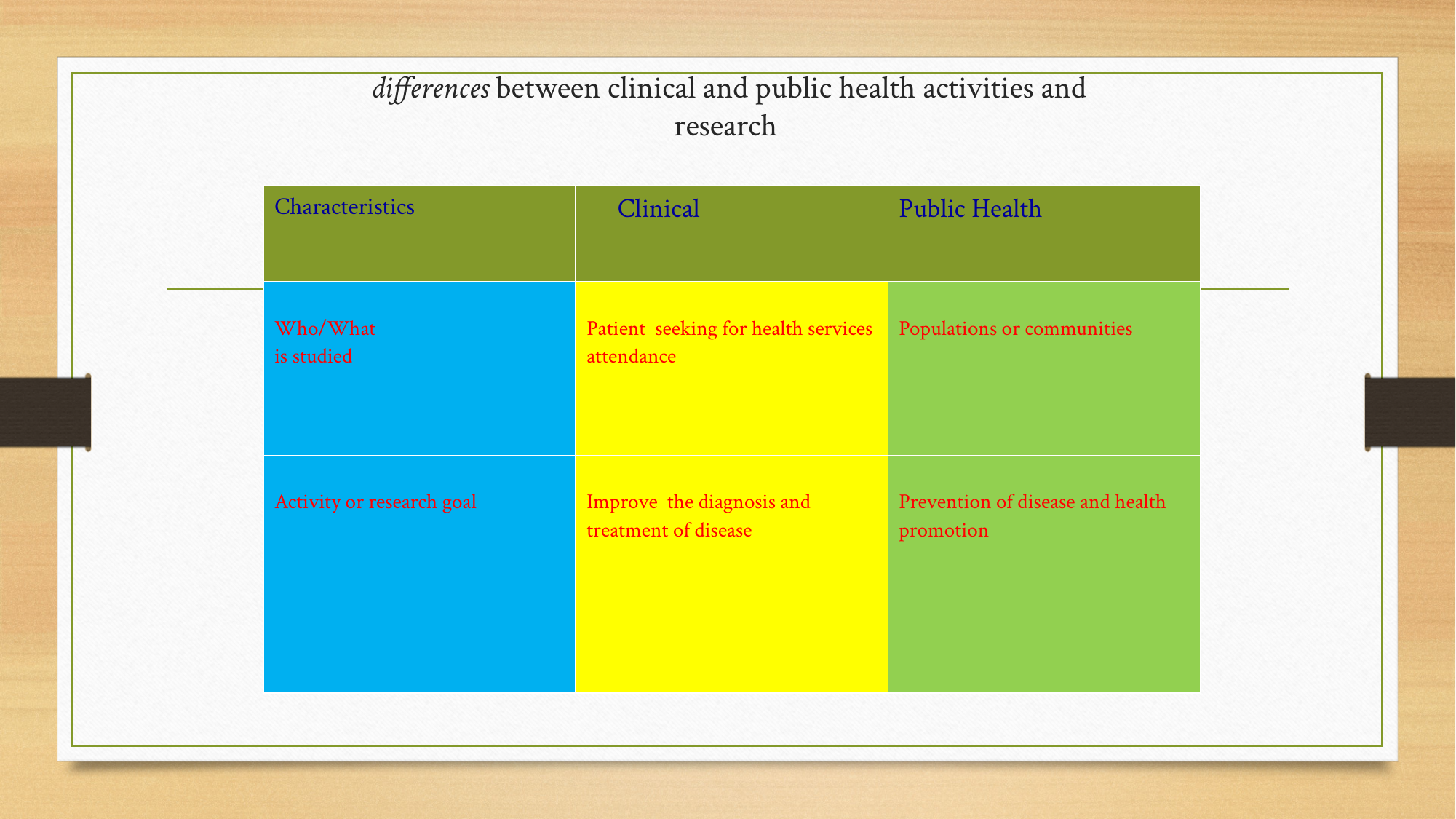

# differences between clinical and public health activities and research
| Characteristics | Clinical | Public Health |
| --- | --- | --- |
| Who/What is studied | Patient seeking for health services attendance | Populations or communities |
| Activity or research goal | Improve the diagnosis and treatment of disease | Prevention of disease and health promotion |